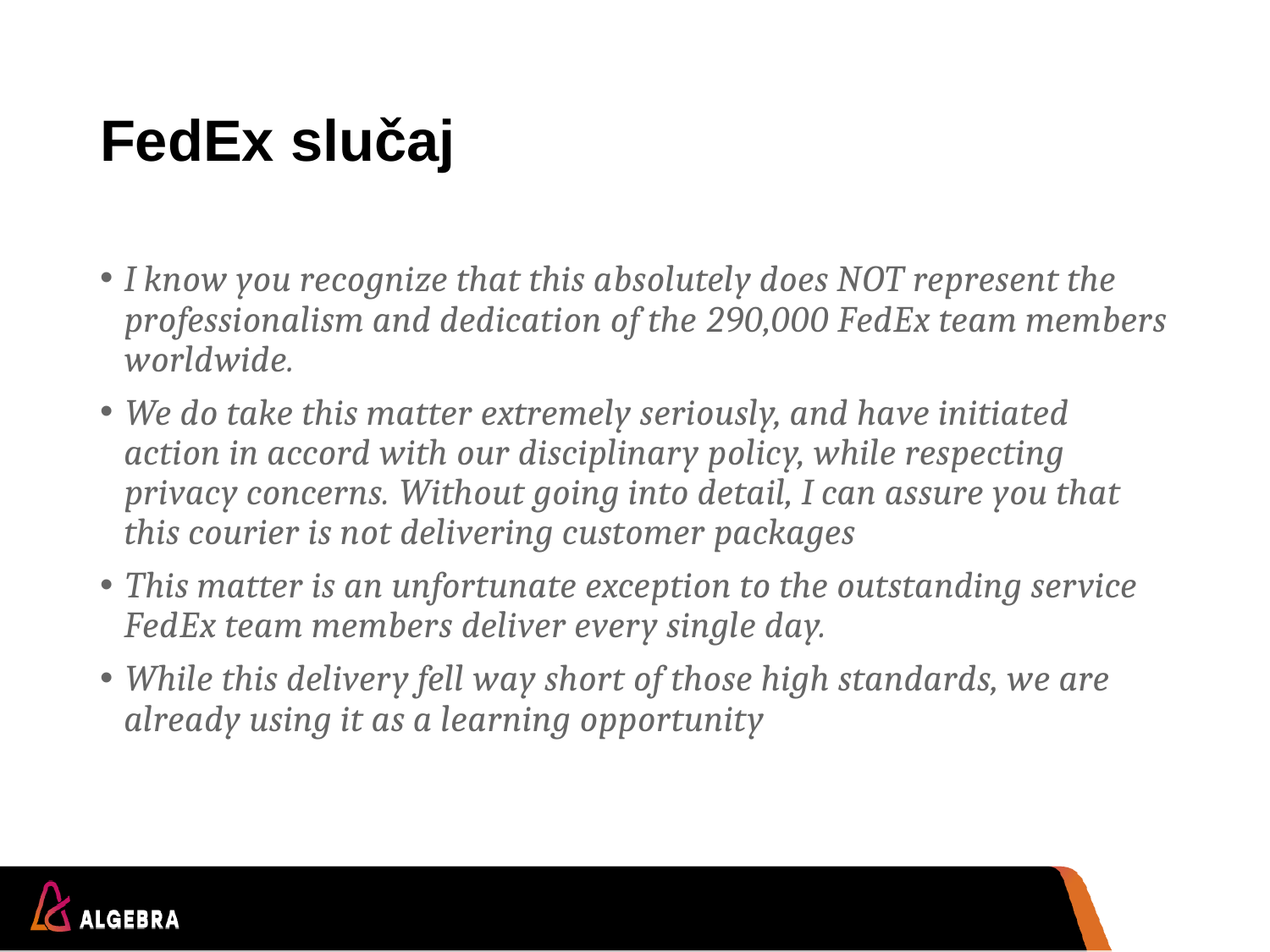

# FedEx slučaj
I know you recognize that this absolutely does NOT represent the professionalism and dedication of the 290,000 FedEx team members worldwide.
We do take this matter extremely seriously, and have initiated action in accord with our disciplinary policy, while respecting privacy concerns. Without going into detail, I can assure you that this courier is not delivering customer packages
This matter is an unfortunate exception to the outstanding service FedEx team members deliver every single day.
While this delivery fell way short of those high standards, we are already using it as a learning opportunity